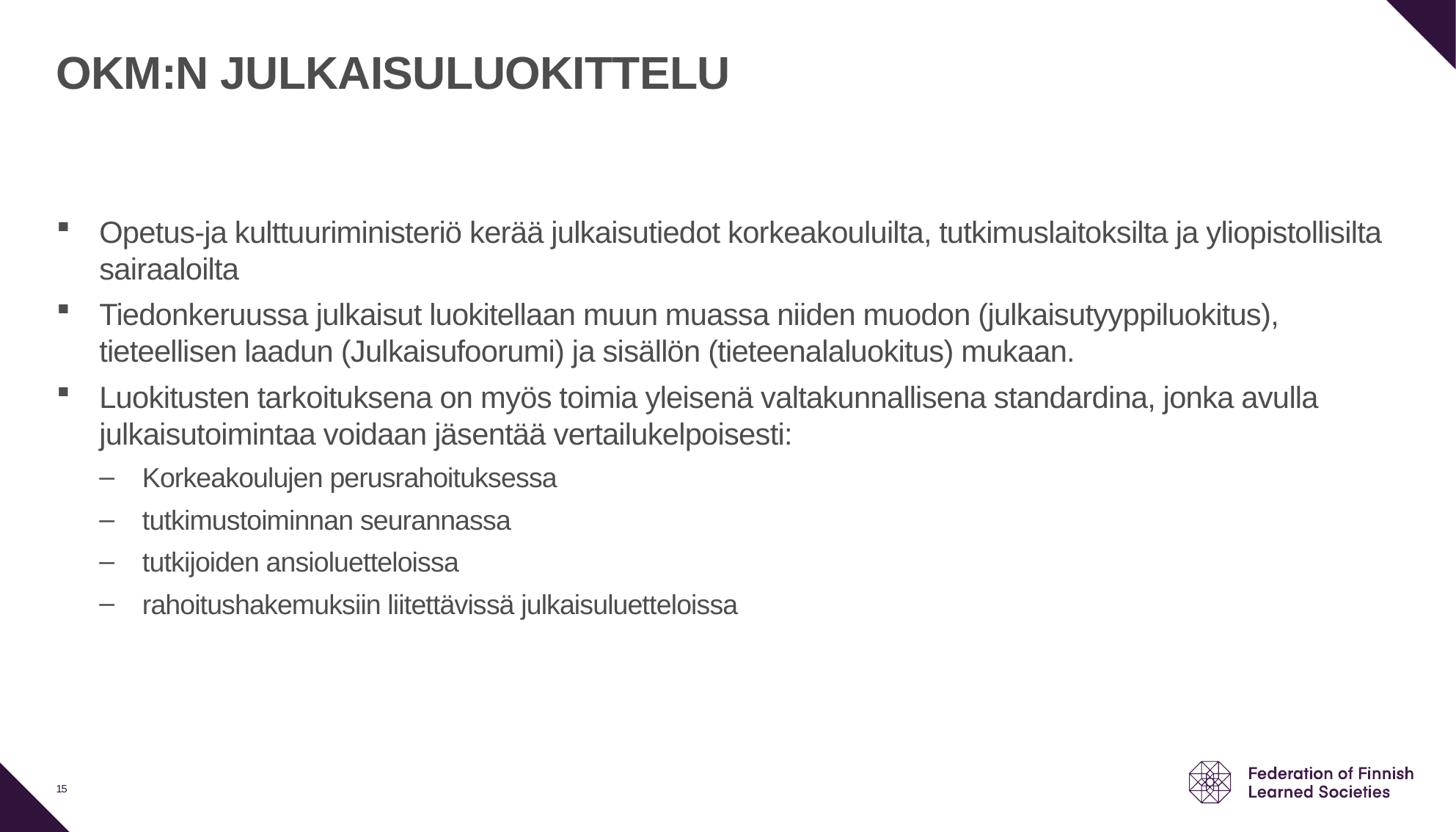

# OKM:N JULKAISULUOKITTELU
Opetus-ja kulttuuriministeriö kerää julkaisutiedot korkeakouluilta, tutkimuslaitoksilta ja yliopistollisilta sairaaloilta
Tiedonkeruussa julkaisut luokitellaan muun muassa niiden muodon (julkaisutyyppiluokitus), tieteellisen laadun (Julkaisufoorumi) ja sisällön (tieteenalaluokitus) mukaan.
Luokitusten tarkoituksena on myös toimia yleisenä valtakunnallisena standardina, jonka avulla julkaisutoimintaa voidaan jäsentää vertailukelpoisesti:
Korkeakoulujen perusrahoituksessa
tutkimustoiminnan seurannassa
tutkijoiden ansioluetteloissa
rahoitushakemuksiin liitettävissä julkaisuluetteloissa
15